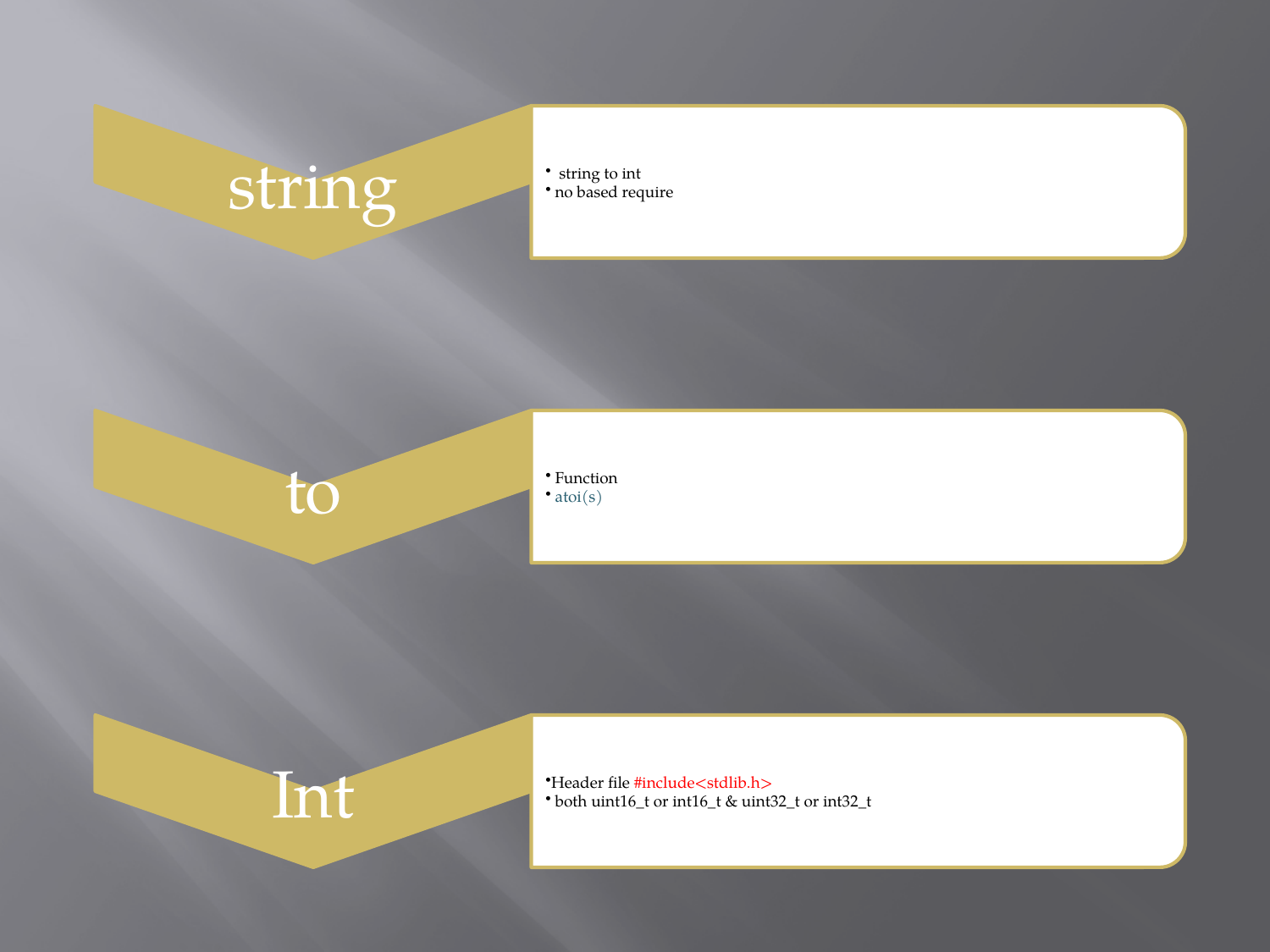

string
  string to int
 no based require
to
 Function
 atoi(s)
Int
Header file #include<stdlib.h>
 both uint16_t or int16_t & uint32_t or int32_t